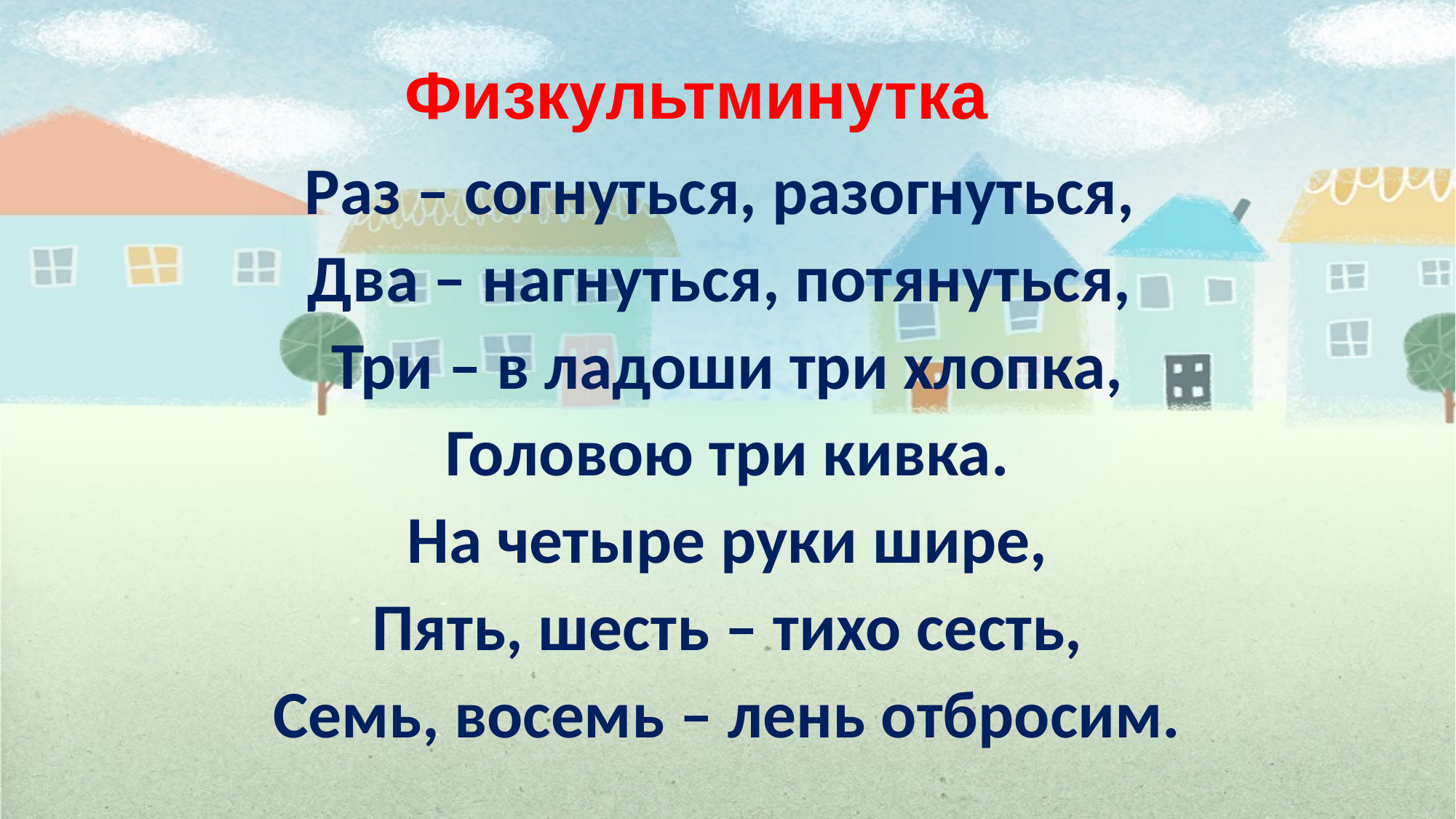

# Физкультминутка
Раз – согнуться, разогнуться,
Два – нагнуться, потянуться,
Три – в ладоши три хлопка,
Головою три кивка.
На четыре руки шире,
Пять, шесть – тихо сесть,
Семь, восемь – лень отбросим.